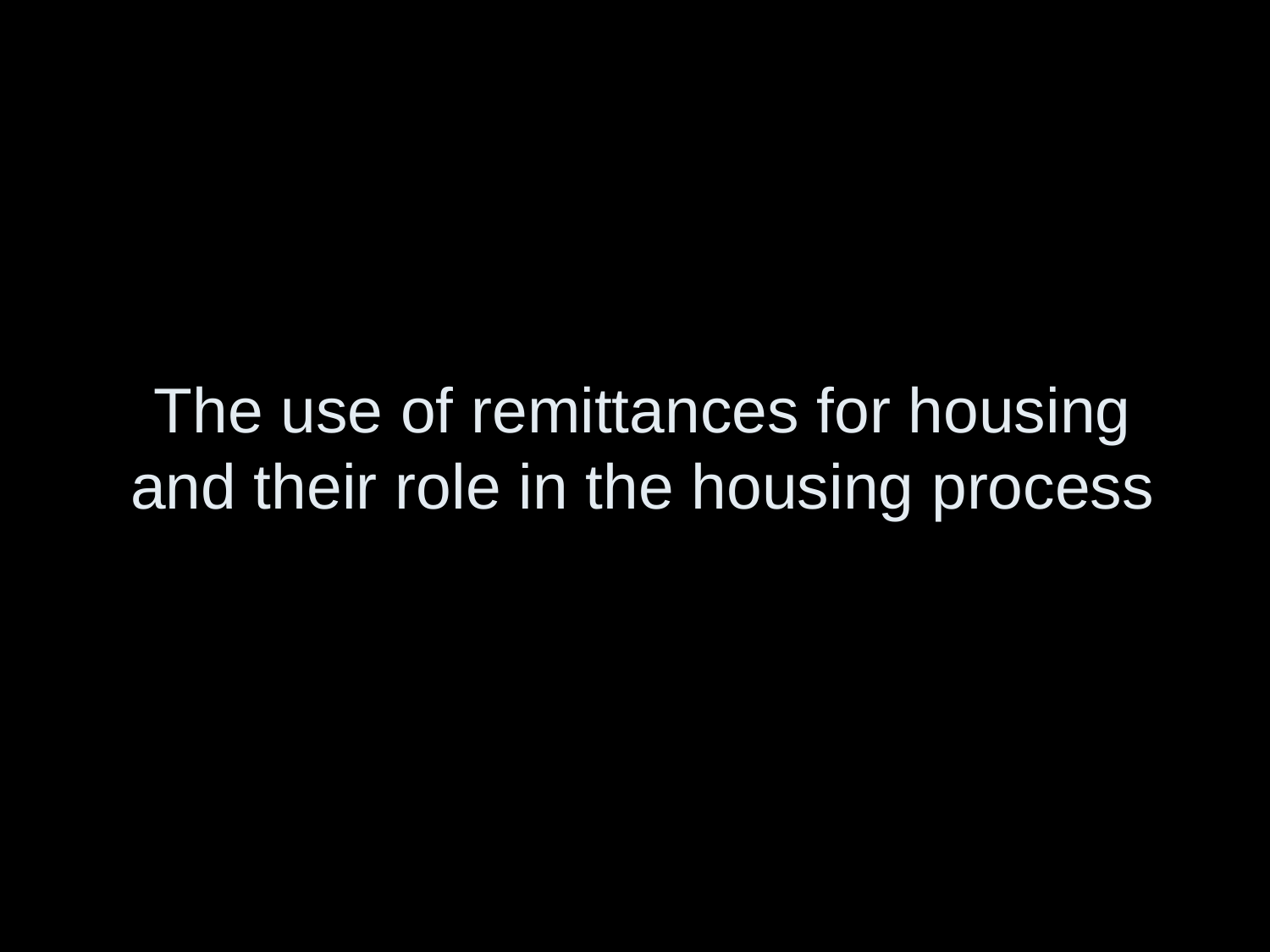

# The use of remittances for housing and their role in the housing process